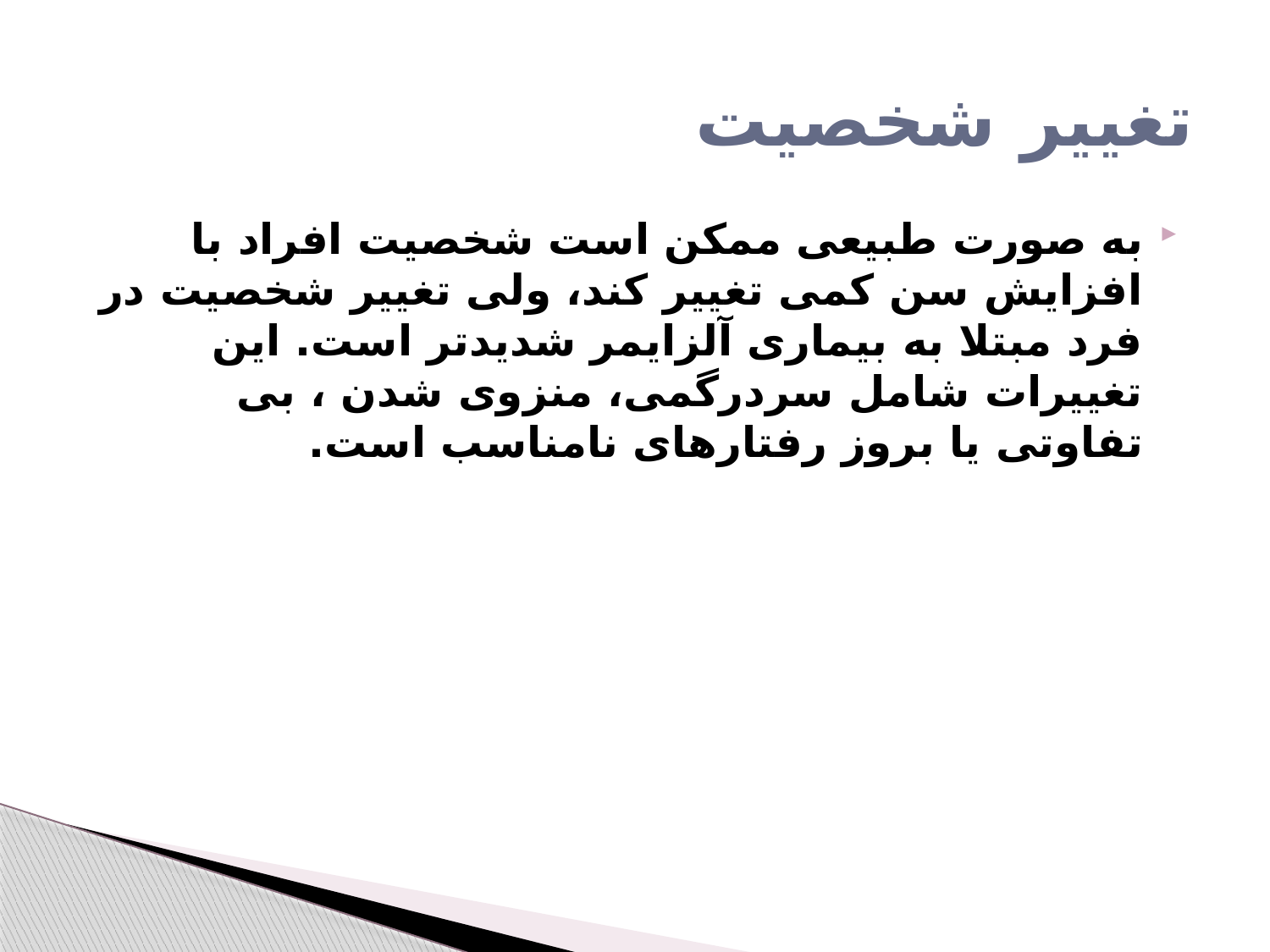

# تغییر شخصیت
به صورت طبیعی ممکن است شخصیت افراد با افزایش سن کمی تغییر کند، ولی تغییر شخصیت در فرد مبتلا به بیماری آلزایمر شدیدتر است. این تغییرات شامل سردرگمی، منزوی شدن ، بی تفاوتی یا بروز رفتارهای نامناسب است.